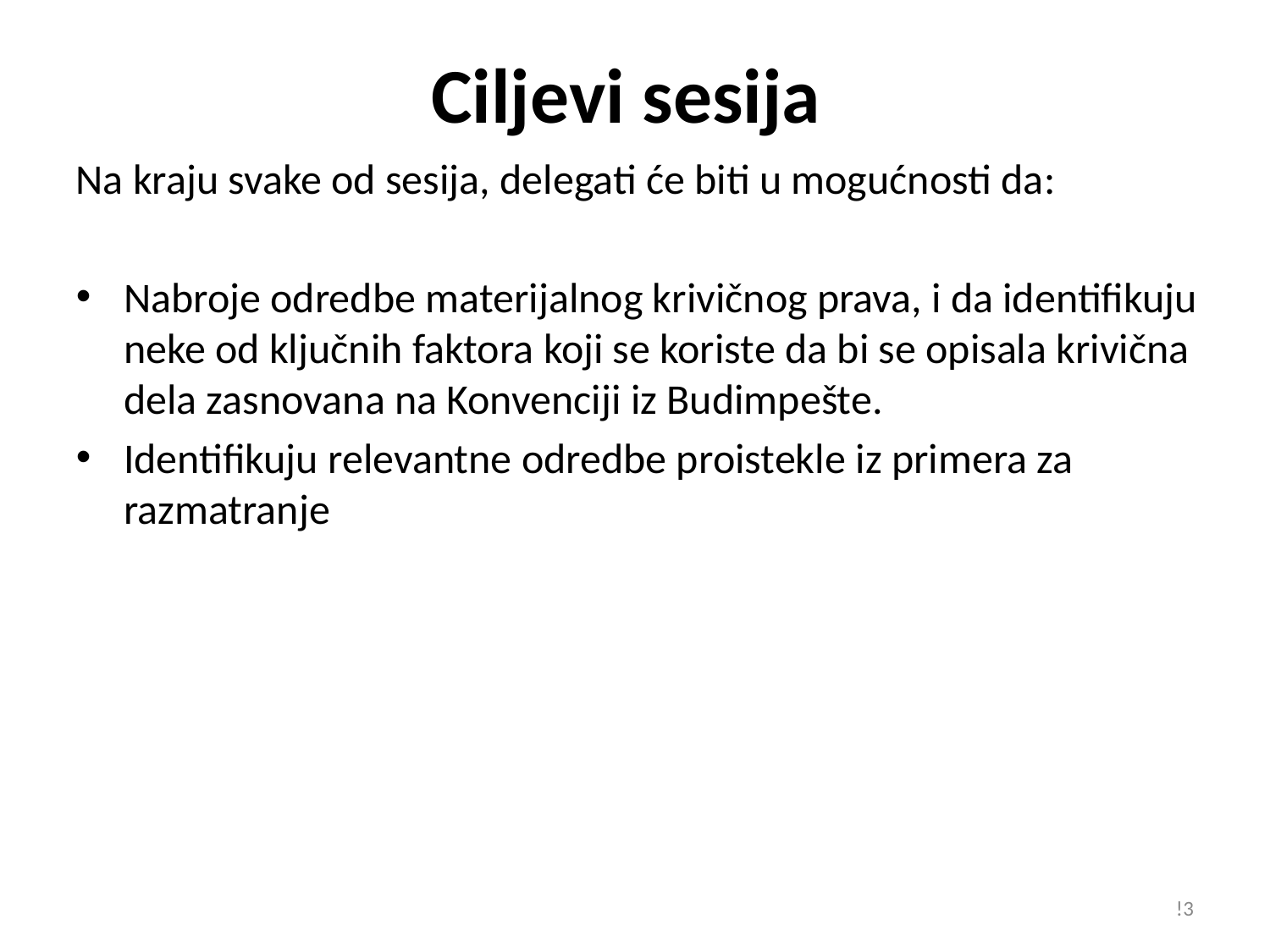

Ciljevi sesija
Na kraju svake od sesija, delegati će biti u mogućnosti da:

Nabroje odredbe materijalnog krivičnog prava, i da identifikuju neke od ključnih faktora koji se koriste da bi se opisala krivična dela zasnovana na Konvenciji iz Budimpešte.
Identifikuju relevantne odredbe proistekle iz primera za razmatranje

!3